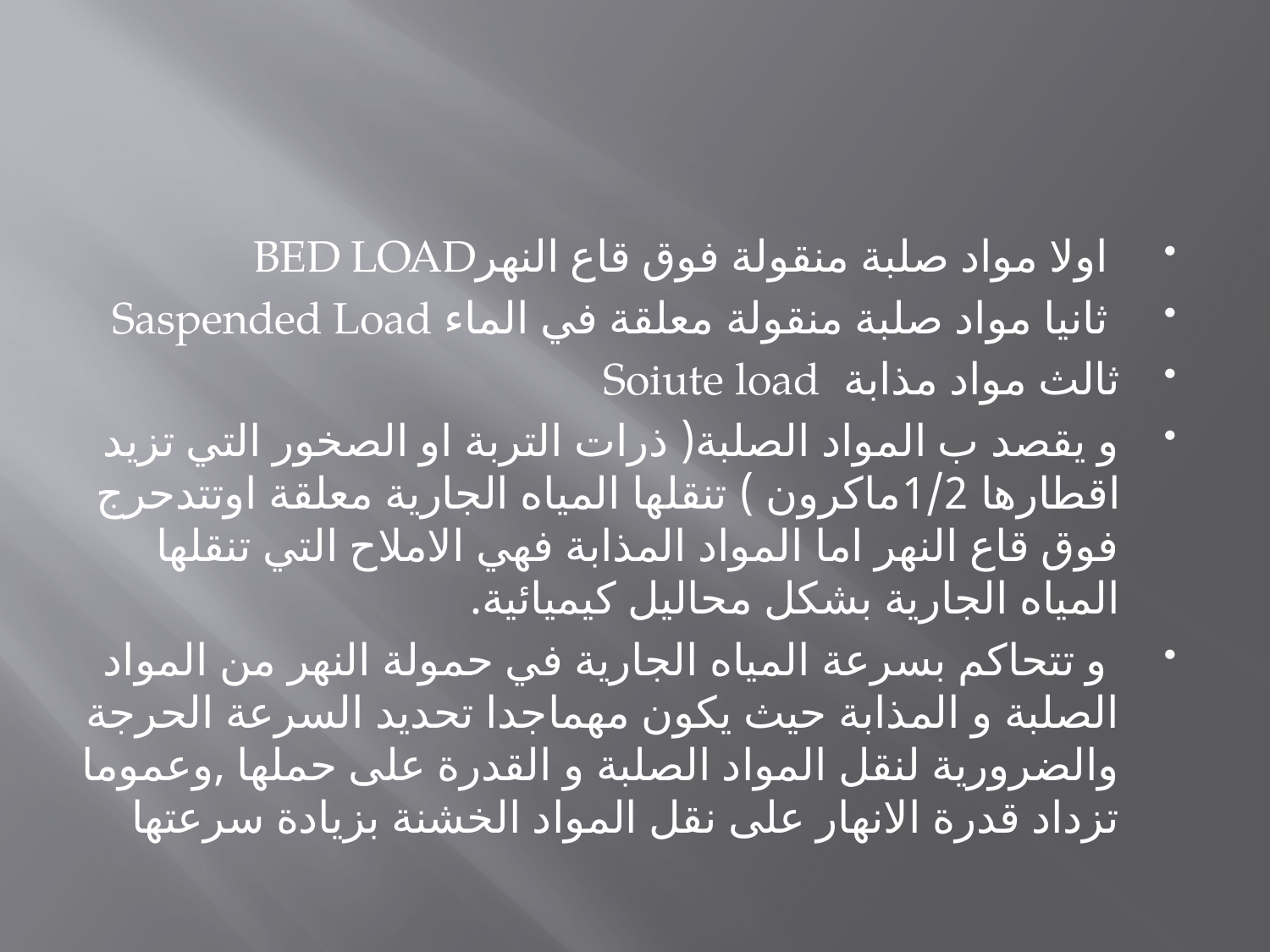

#
 اولا مواد صلبة منقولة فوق قاع النهرBED LOAD
 ثانيا مواد صلبة منقولة معلقة في الماء Saspended Load
ثالث مواد مذابة  Soiute load
و يقصد ب المواد الصلبة( ذرات التربة او الصخور التي تزيد اقطارها 1/2ماكرون ) تنقلها المياه الجارية معلقة اوتتدحرج فوق قاع النهر اما المواد المذابة فهي الاملاح التي تنقلها المياه الجارية بشكل محاليل كيميائية.
 و تتحاكم بسرعة المياه الجارية في حمولة النهر من المواد الصلبة و المذابة حيث يكون مهماجدا تحديد السرعة الحرجة والضرورية لنقل المواد الصلبة و القدرة على حملها ,وعموما تزداد قدرة الانهار على نقل المواد الخشنة بزيادة سرعتها